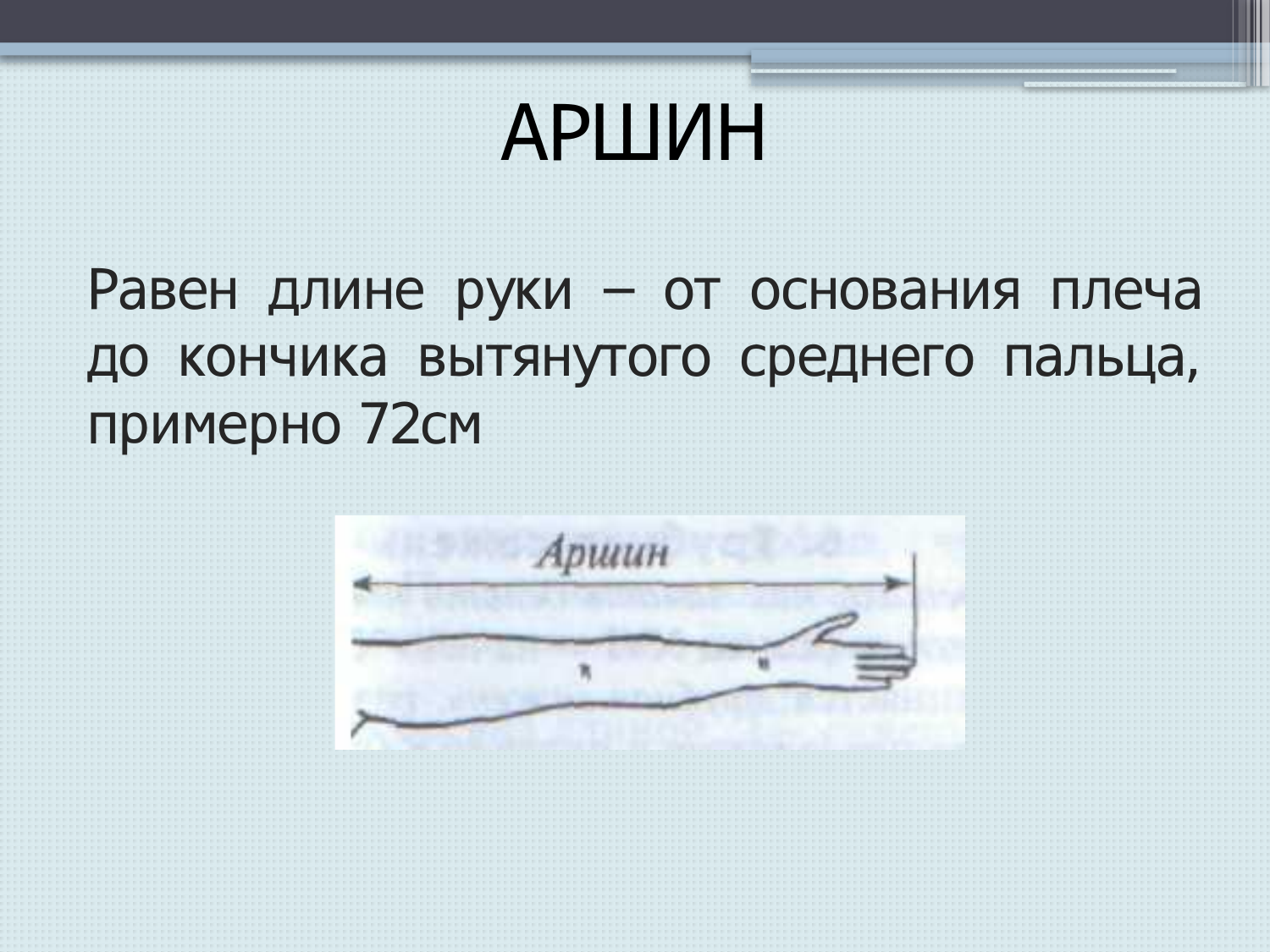

# АРШИН
Равен длине руки – от основания плеча до кончика вытянутого среднего пальца, примерно 72см